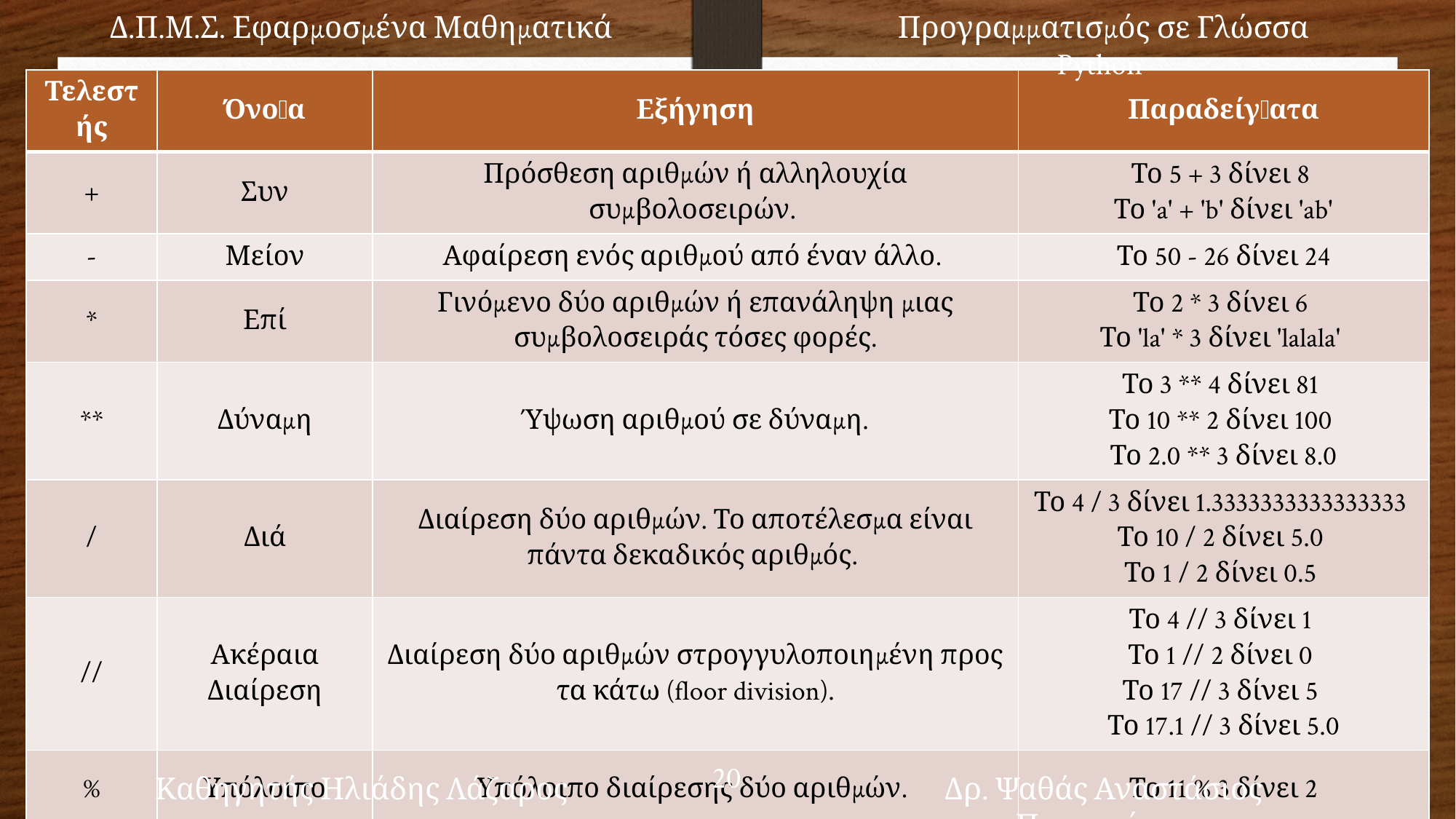

Δ.Π.Μ.Σ. Εφαρμοσμένα Μαθηματικά
Προγραμματισμός σε Γλώσσα Python
20
Καθηγητής Ηλιάδης Λάζαρος
Δρ. Ψαθάς Αναστάσιος Παναγιώτης
| Τελεστής | Όνομα | Εξήγηση | Παραδείγματα |
| --- | --- | --- | --- |
| + | Συν | Πρόσθεση αριθμών ή αλληλουχία συμβολοσειρών. | Το 5 + 3 δίνει 8 Το 'a' + 'b' δίνει 'ab' |
| - | Μείον | Αφαίρεση ενός αριθμού από έναν άλλο. | Το 50 - 26 δίνει 24 |
| \* | Επί | Γινόμενο δύο αριθμών ή επανάληψη μιας συμβολοσειράς τόσες φορές. | Το 2 \* 3 δίνει 6 Το 'la' \* 3 δίνει 'lalala' |
| \*\* | Δύναμη | Ύψωση αριθμού σε δύναμη. | Το 3 \*\* 4 δίνει 81 Το 10 \*\* 2 δίνει 100 Το 2.0 \*\* 3 δίνει 8.0 |
| / | Διά | Διαίρεση δύο αριθμών. Το αποτέλεσμα είναι πάντα δεκαδικός αριθμός. | Το 4 / 3 δίνει 1.3333333333333333 Το 10 / 2 δίνει 5.0 Το 1 / 2 δίνει 0.5 |
| // | Ακέραια Διαίρεση | Διαίρεση δύο αριθμών στρογγυλοποιημένη προς τα κάτω (floor division). | Το 4 // 3 δίνει 1 Το 1 // 2 δίνει 0 Το 17 // 3 δίνει 5 Το 17.1 // 3 δίνει 5.0 |
| % | Υπόλοιπο | Υπόλοιπο διαίρεσης δύο αριθμών. | Το 11 % 3 δίνει 2 |